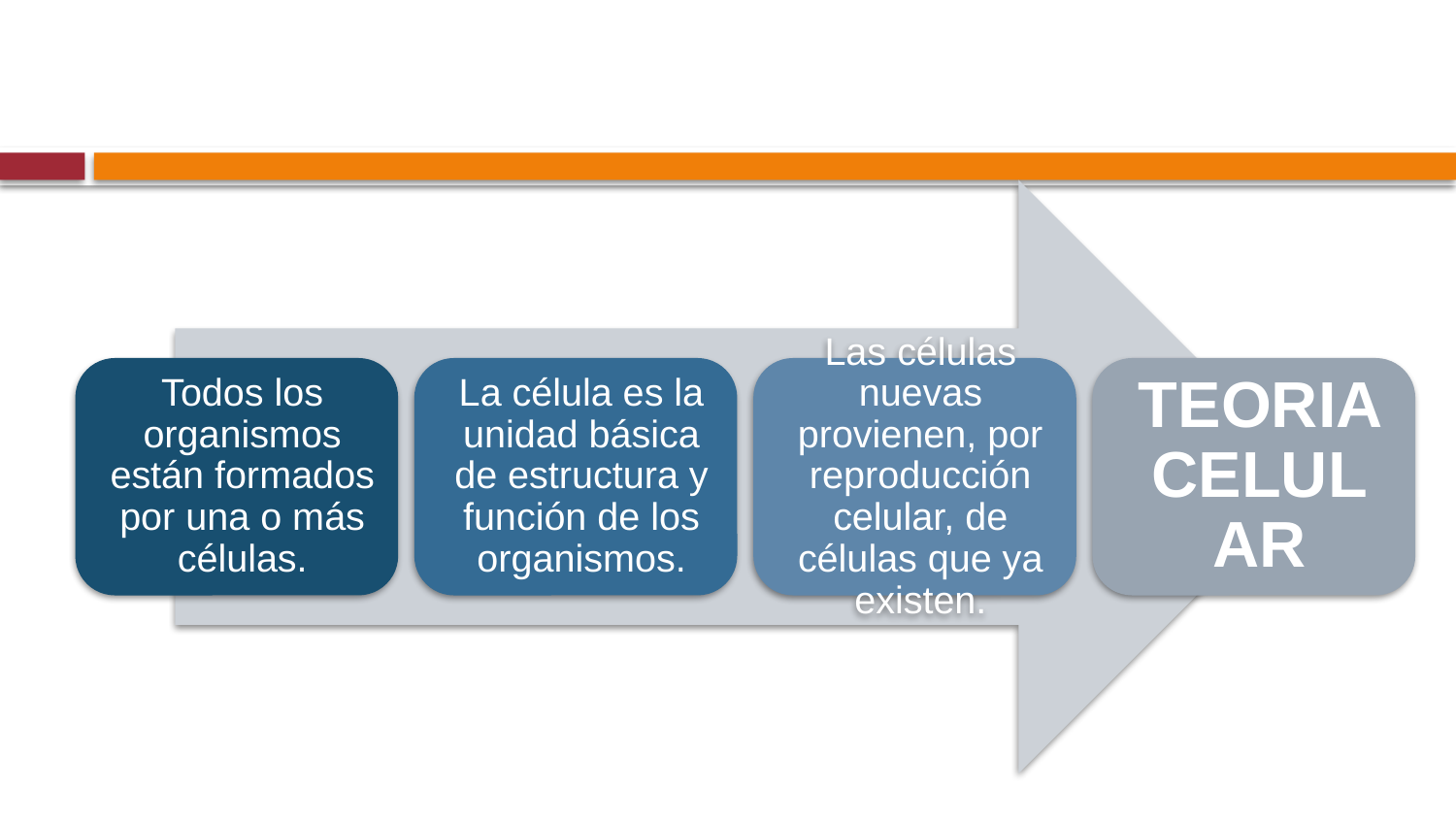

Todos los organismos están formados por una o más células.
La célula es la unidad básica de estructura y función de los organismos.
Las células nuevas provienen, por reproducción celular, de células que ya existen.
TEORIA CELULAR